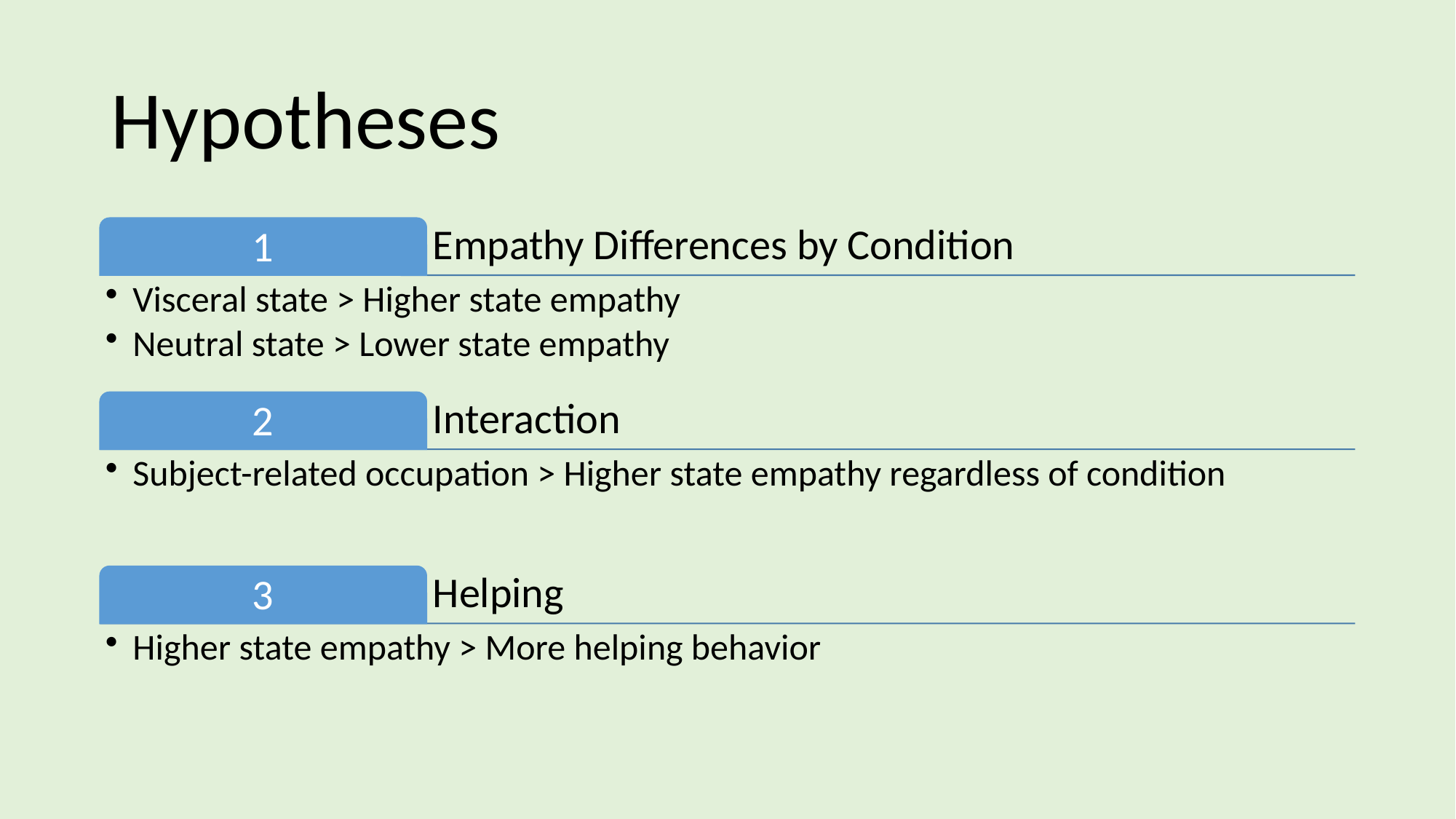

# Hypotheses
Empathy Differences by Condition
1
Visceral state > Higher state empathy
Neutral state > Lower state empathy
Interaction
2
Subject-related occupation > Higher state empathy regardless of condition
Helping
3
Higher state empathy > More helping behavior